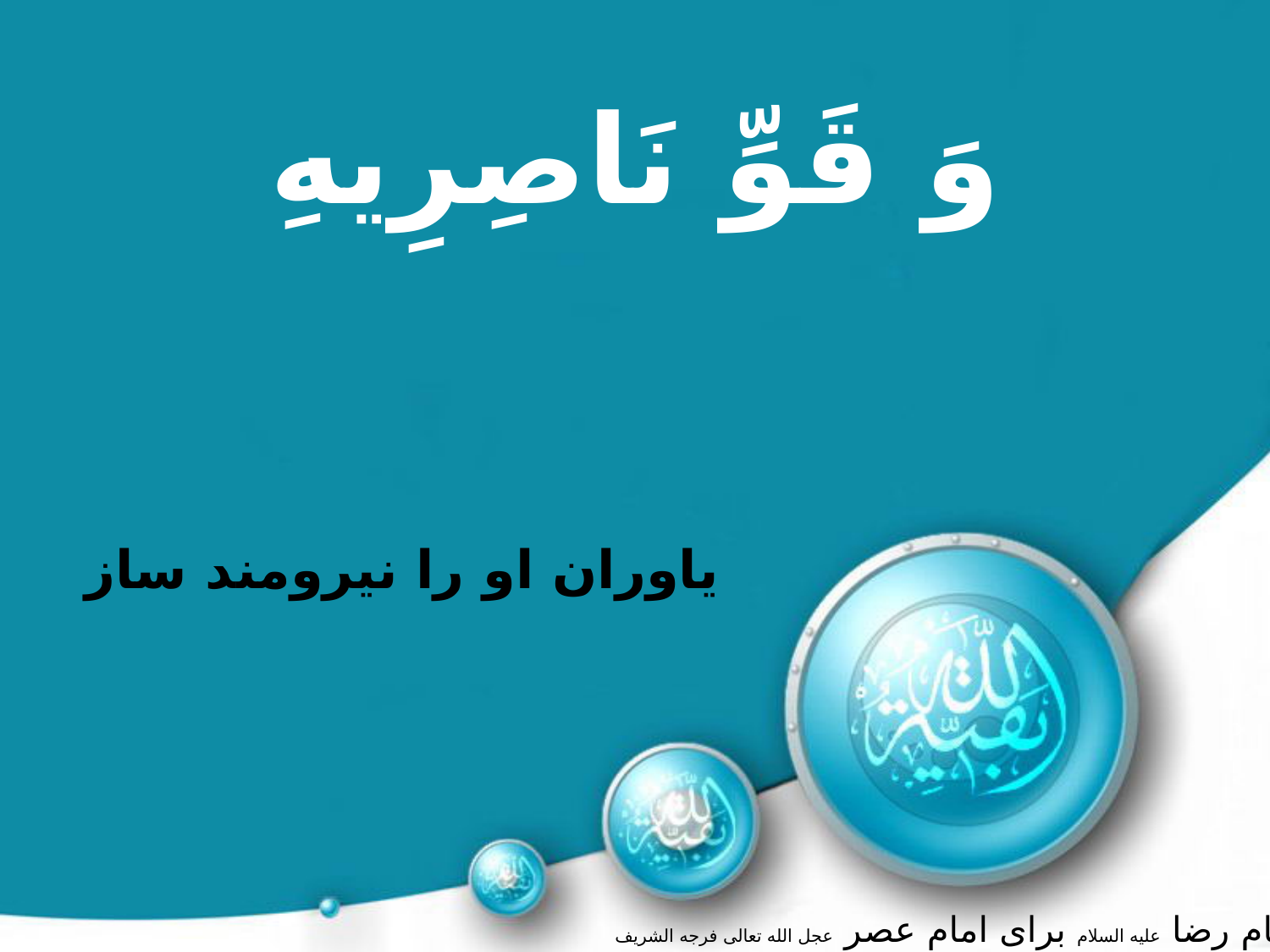

وَ قَوِّ نَاصِرِيهِ
ياوران او را نيرومند ساز